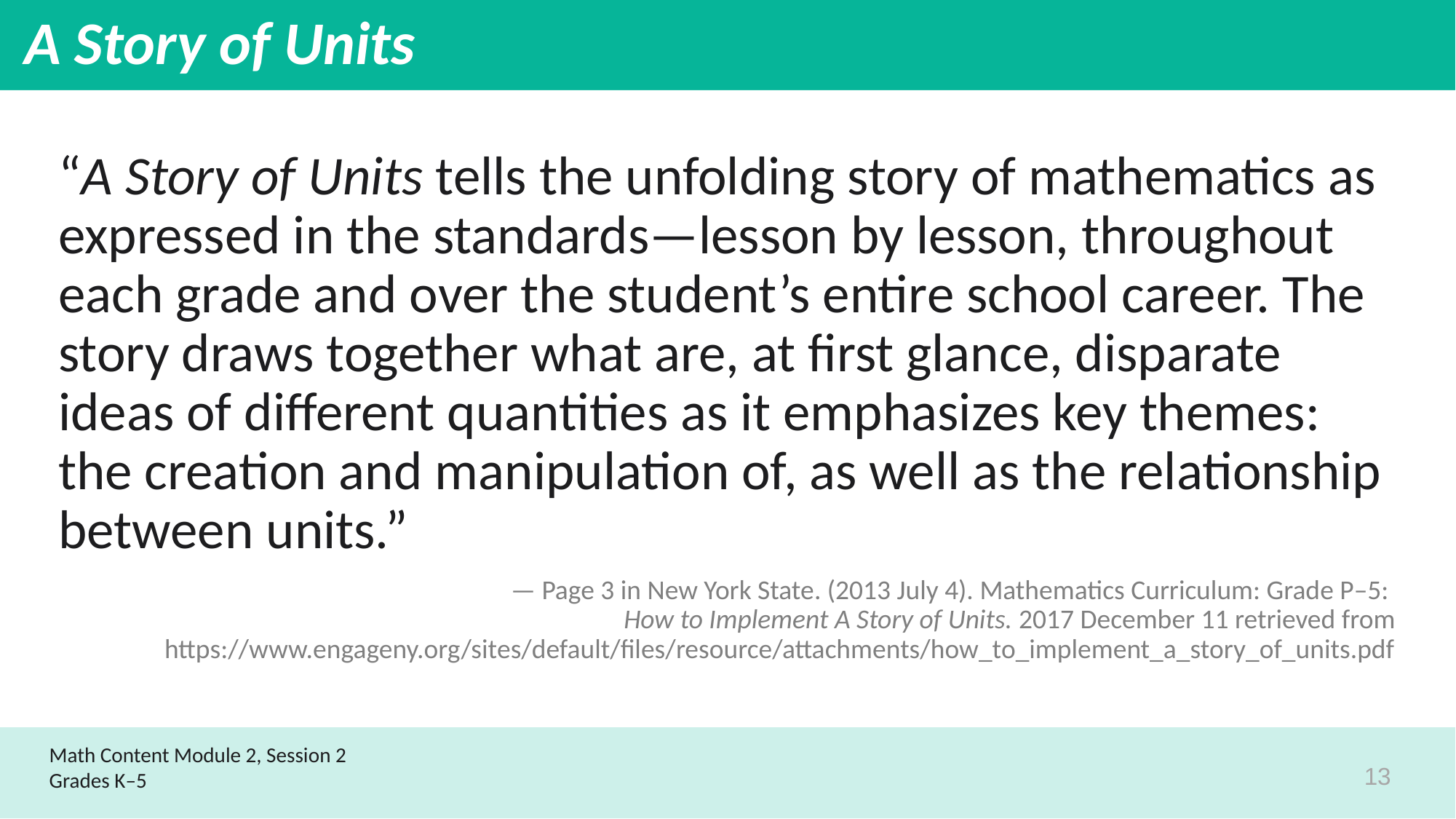

# A Story of Units
“A Story of Units tells the unfolding story of mathematics as expressed in the standards—lesson by lesson, throughout each grade and over the student’s entire school career. The story draws together what are, at first glance, disparate ideas of different quantities as it emphasizes key themes: the creation and manipulation of, as well as the relationship between units.”
— Page 3 in New York State. (2013 July 4). Mathematics Curriculum: Grade P–5:
How to Implement A Story of Units. 2017 December 11 retrieved from https://www.engageny.org/sites/default/files/resource/attachments/how_to_implement_a_story_of_units.pdf

Math Content Module 2, Session 2
Grades K–5
13